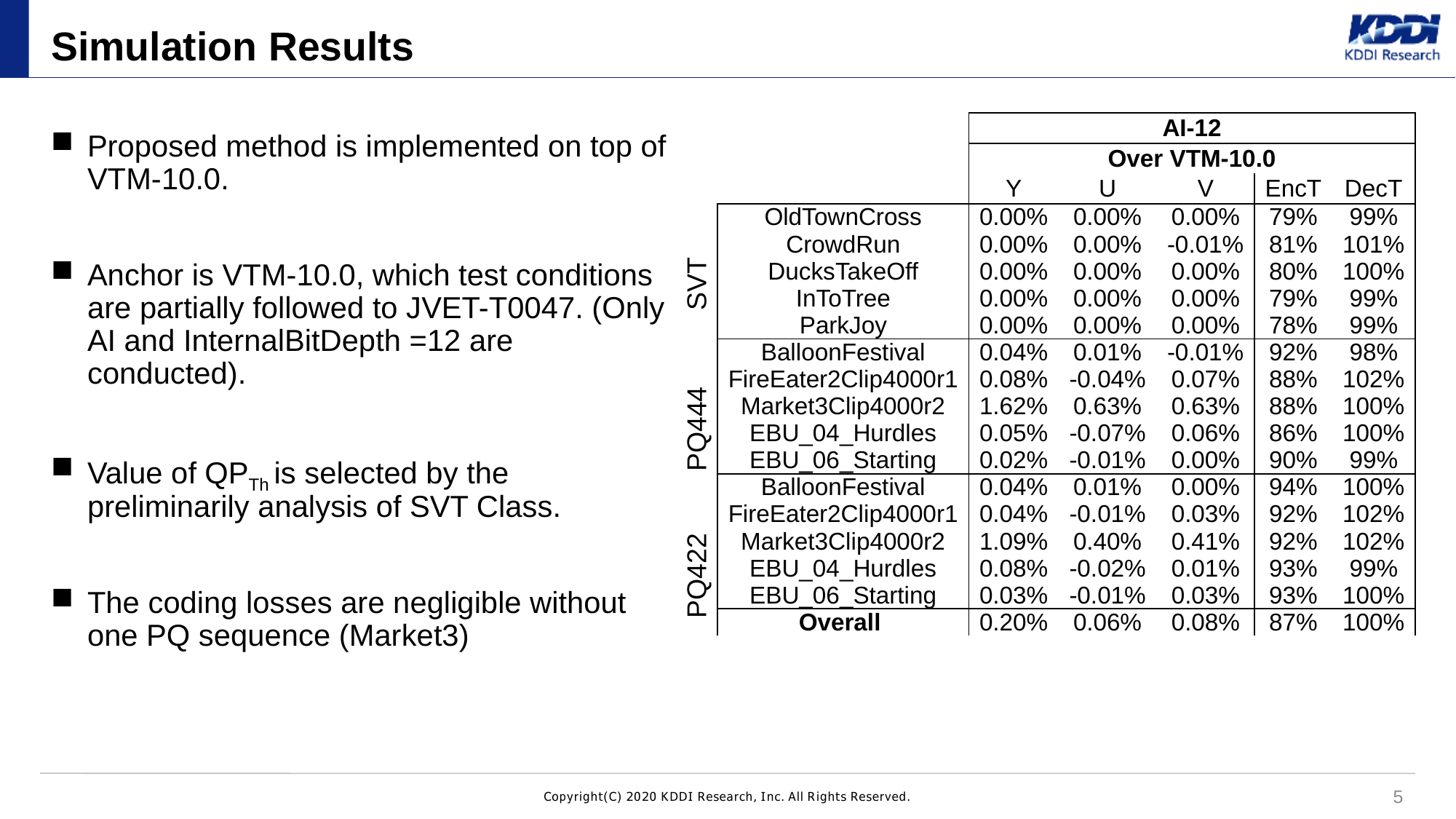

# Simulation Results
|  | AI-12 |  |  |  |  |
| --- | --- | --- | --- | --- | --- |
|  | Over VTM-10.0 |  |  |  |  |
|  | Y | U | V | EncT | DecT |
| OldTownCross | 0.00% | 0.00% | 0.00% | 79% | 99% |
| CrowdRun | 0.00% | 0.00% | -0.01% | 81% | 101% |
| DucksTakeOff | 0.00% | 0.00% | 0.00% | 80% | 100% |
| InToTree | 0.00% | 0.00% | 0.00% | 79% | 99% |
| ParkJoy | 0.00% | 0.00% | 0.00% | 78% | 99% |
| BalloonFestival | 0.04% | 0.01% | -0.01% | 92% | 98% |
| FireEater2Clip4000r1 | 0.08% | -0.04% | 0.07% | 88% | 102% |
| Market3Clip4000r2 | 1.62% | 0.63% | 0.63% | 88% | 100% |
| EBU\_04\_Hurdles | 0.05% | -0.07% | 0.06% | 86% | 100% |
| EBU\_06\_Starting | 0.02% | -0.01% | 0.00% | 90% | 99% |
| BalloonFestival | 0.04% | 0.01% | 0.00% | 94% | 100% |
| FireEater2Clip4000r1 | 0.04% | -0.01% | 0.03% | 92% | 102% |
| Market3Clip4000r2 | 1.09% | 0.40% | 0.41% | 92% | 102% |
| EBU\_04\_Hurdles | 0.08% | -0.02% | 0.01% | 93% | 99% |
| EBU\_06\_Starting | 0.03% | -0.01% | 0.03% | 93% | 100% |
| Overall | 0.20% | 0.06% | 0.08% | 87% | 100% |
Proposed method is implemented on top of VTM-10.0.

Anchor is VTM-10.0, which test conditions are partially followed to JVET-T0047. (Only AI and InternalBitDepth =12 are conducted).

Value of QPTh is selected by the preliminarily analysis of SVT Class.

The coding losses are negligible without one PQ sequence (Market3)
SVT
PQ444
PQ422
5